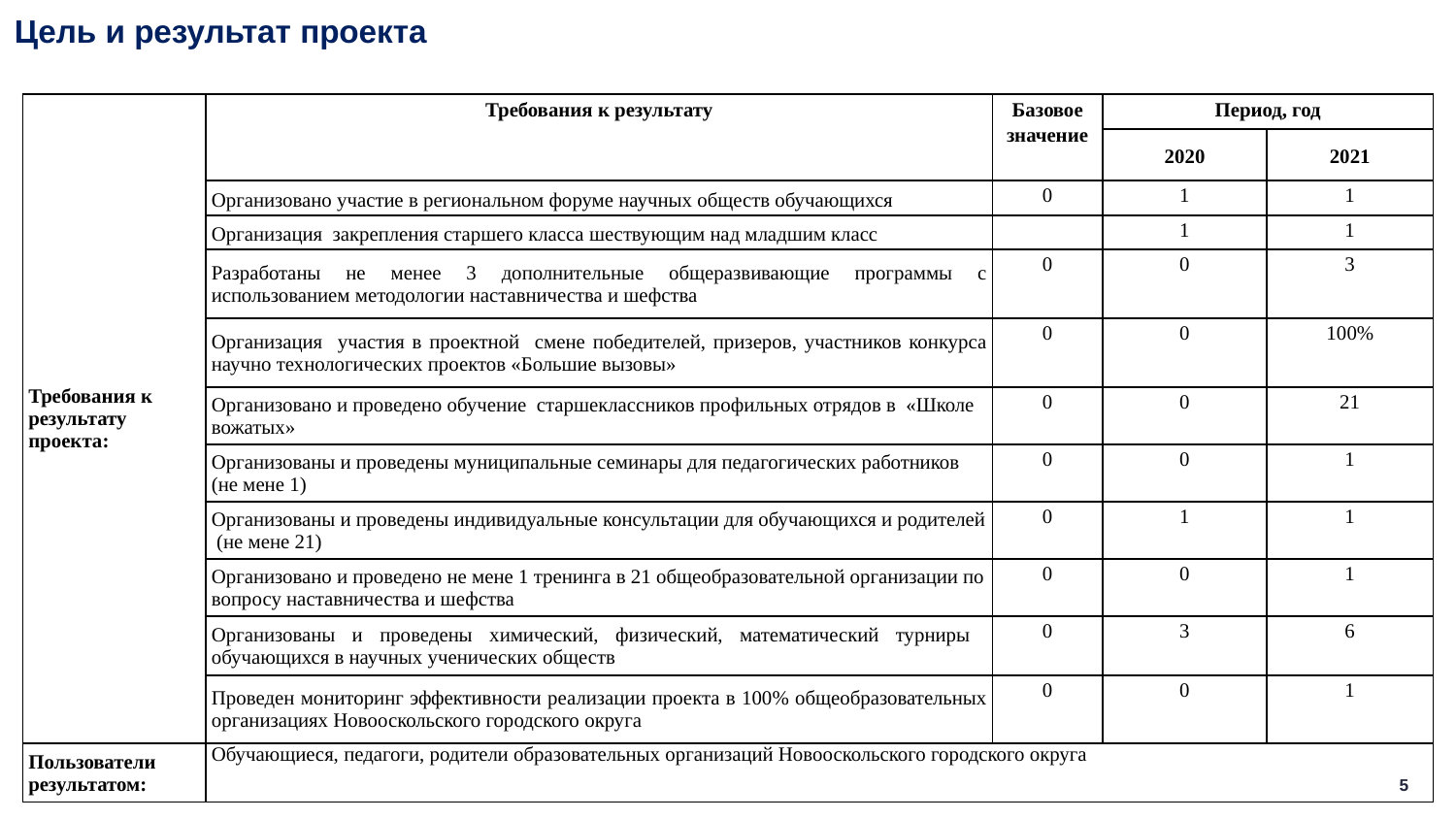

# Цель и результат проекта
| Требования к результату проекта: | Требования к результату | Базовое значение | Период, год |  |
| --- | --- | --- | --- | --- |
|  |  |  | 2020 | 2021 |
|  | Организовано участие в региональном форуме научных обществ обучающихся | 0 | 1 | 1 |
|  | Организация закрепления старшего класса шествующим над младшим класс |  | 1 | 1 |
|  | Разработаны не менее 3 дополнительные общеразвивающие программы с использованием методологии наставничества и шефства | 0 | 0 | 3 |
|  | Организация участия в проектной смене победителей, призеров, участников конкурса научно технологических проектов «Большие вызовы» | 0 | 0 | 100% |
|  | Организовано и проведено обучение старшеклассников профильных отрядов в «Школе вожатых» | 0 | 0 | 21 |
|  | Организованы и проведены муниципальные семинары для педагогических работников (не мене 1) | 0 | 0 | 1 |
|  | Организованы и проведены индивидуальные консультации для обучающихся и родителей (не мене 21) | 0 | 1 | 1 |
|  | Организовано и проведено не мене 1 тренинга в 21 общеобразовательной организации по вопросу наставничества и шефства | 0 | 0 | 1 |
|  | Организованы и проведены химический, физический, математический турниры обучающихся в научных ученических обществ | 0 | 3 | 6 |
|  | Проведен мониторинг эффективности реализации проекта в 100% общеобразовательных организациях Новооскольского городского округа | 0 | 0 | 1 |
| Пользователи результатом: | Обучающиеся, педагоги, родители образовательных организаций Новооскольского городского округа |  |  |  |
5